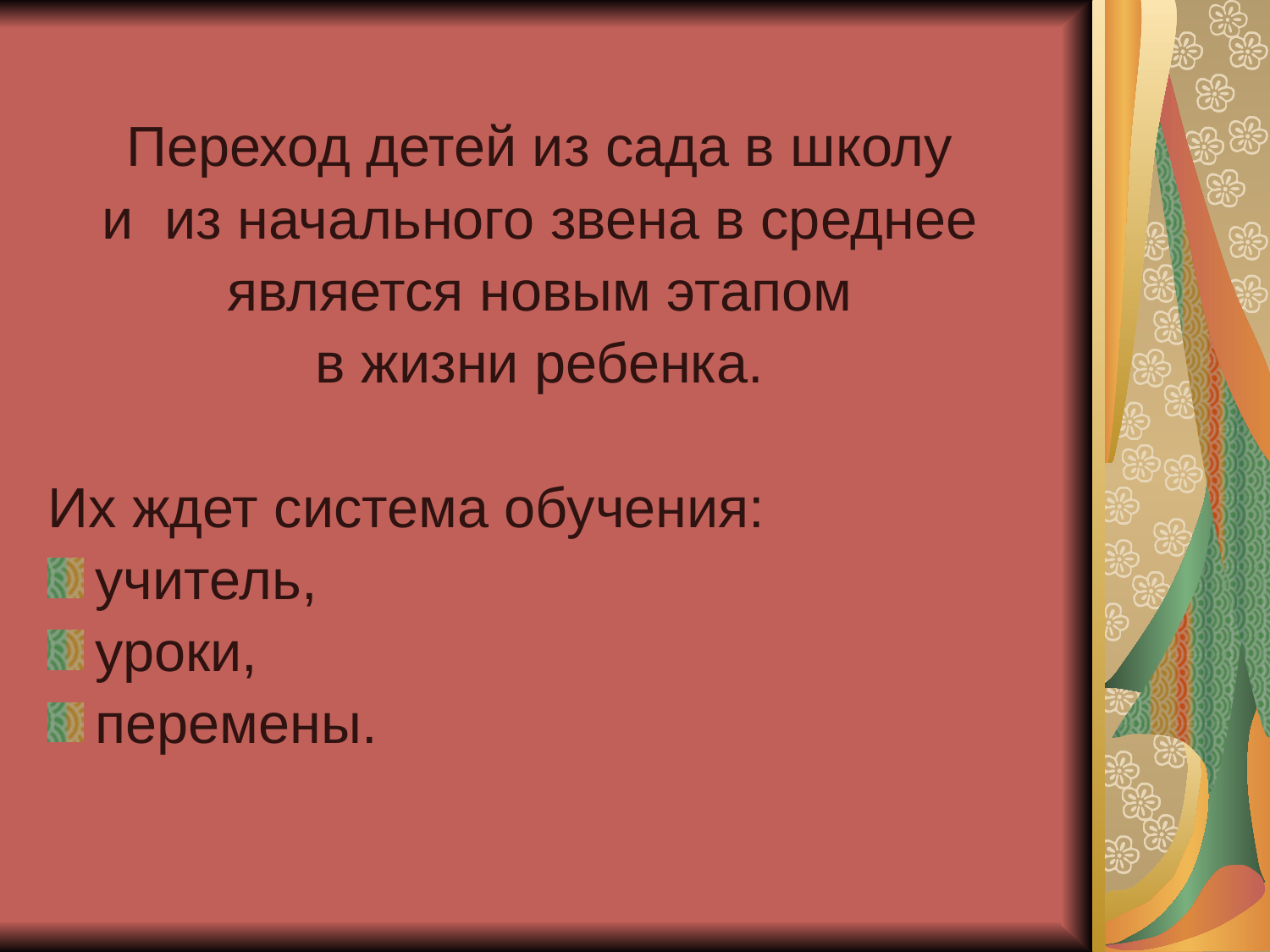

Переход детей из сада в школу
и  из начального звена в среднее
является новым этапом
в жизни ребенка.

Их ждет система обучения:
учитель,
уроки,
перемены.